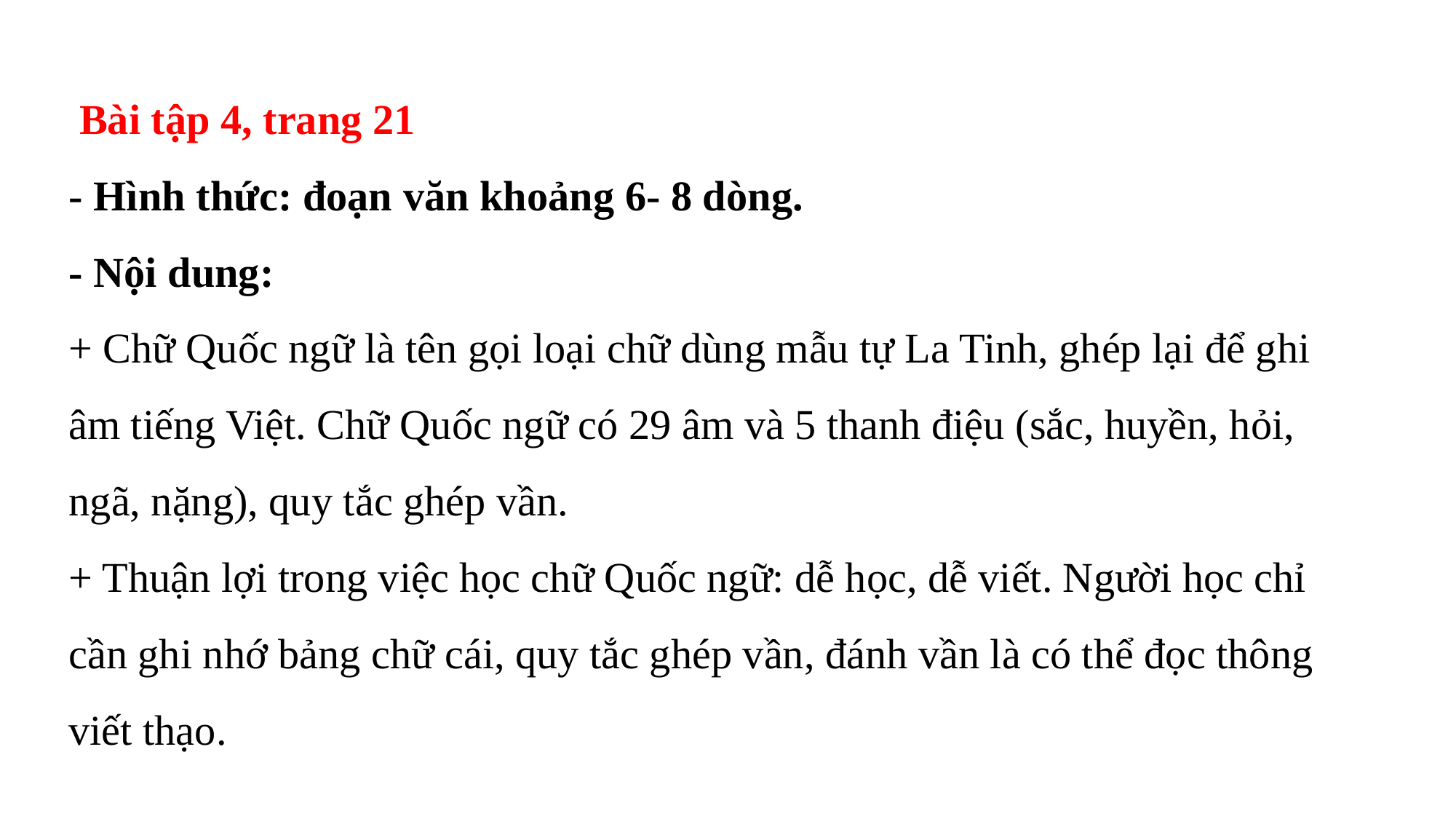

Bài tập 4, trang 21
- Hình thức: đoạn văn khoảng 6- 8 dòng.
- Nội dung:
+ Chữ Quốc ngữ là tên gọi loại chữ dùng mẫu tự La Tinh, ghép lại để ghi âm tiếng Việt. Chữ Quốc ngữ có 29 âm và 5 thanh điệu (sắc, huyền, hỏi, ngã, nặng), quy tắc ghép vần.
+ Thuận lợi trong việc học chữ Quốc ngữ: dễ học, dễ viết. Người học chỉ cần ghi nhớ bảng chữ cái, quy tắc ghép vần, đánh vần là có thể đọc thông viết thạo.